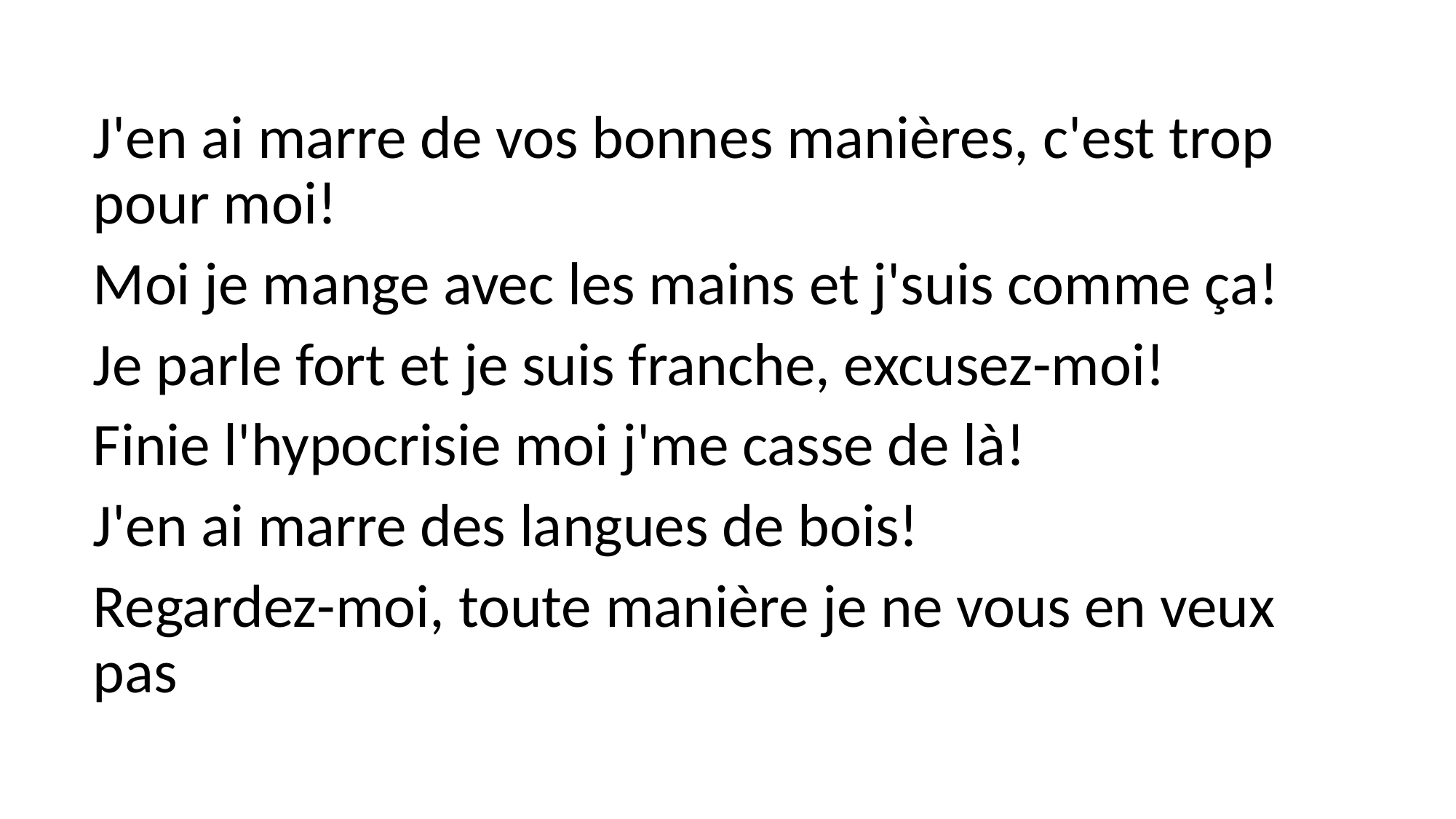

#
J'en ai marre de vos bonnes manières, c'est trop pour moi!
Moi je mange avec les mains et j'suis comme ça!
Je parle fort et je suis franche, excusez-moi!
Finie l'hypocrisie moi j'me casse de là!
J'en ai marre des langues de bois!
Regardez-moi, toute manière je ne vous en veux pas